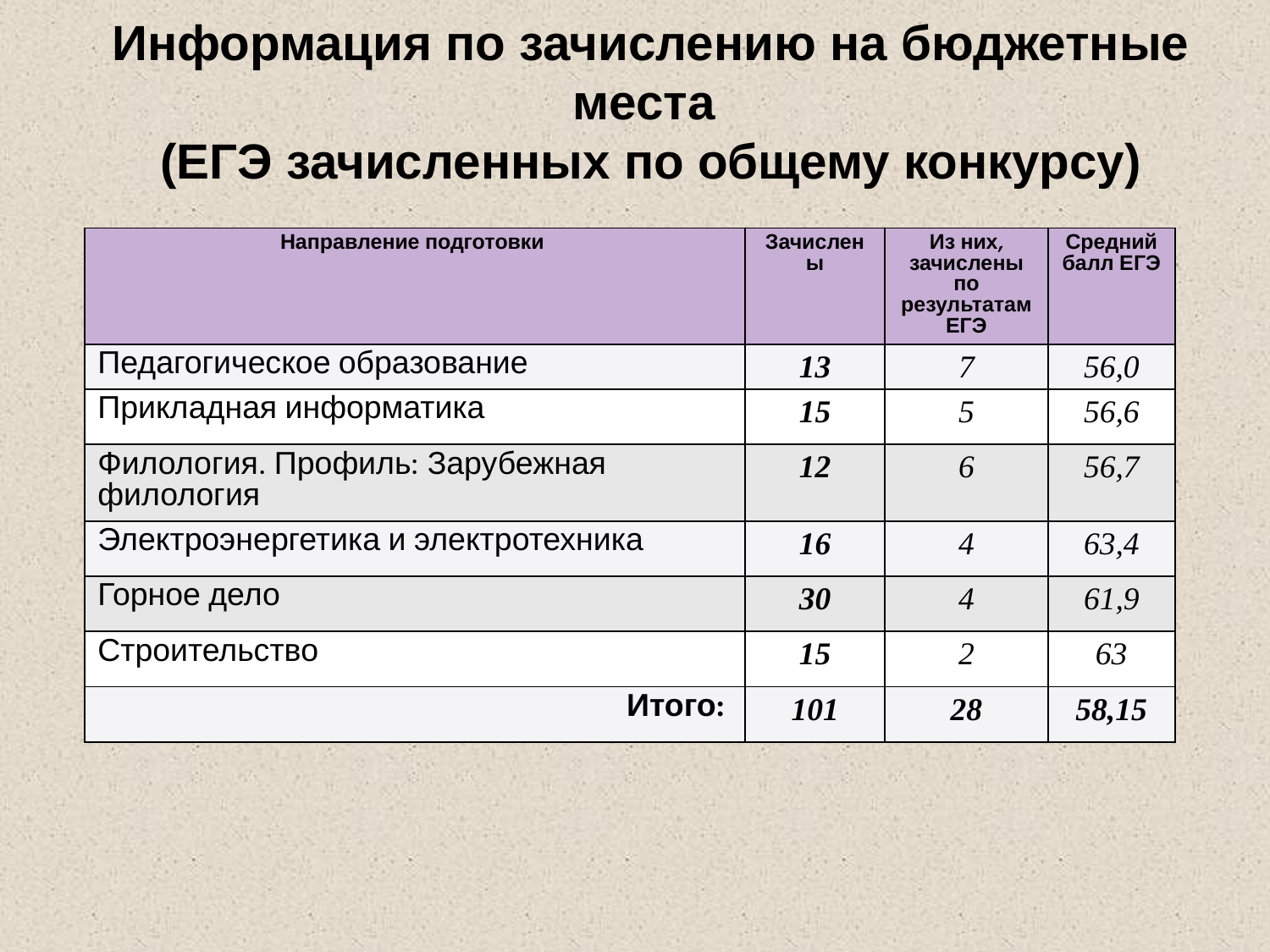

# Информация по зачислению на бюджетные места (ЕГЭ зачисленных по общему конкурсу)
| Направление подготовки | Зачислены | Из них, зачислены по результатам ЕГЭ | Средний балл ЕГЭ |
| --- | --- | --- | --- |
| Педагогическое образование | 13 | 7 | 56,0 |
| Прикладная информатика | 15 | 5 | 56,6 |
| Филология. Профиль: Зарубежная филология | 12 | 6 | 56,7 |
| Электроэнергетика и электротехника | 16 | 4 | 63,4 |
| Горное дело | 30 | 4 | 61,9 |
| Строительство | 15 | 2 | 63 |
| Итого: | 101 | 28 | 58,15 |